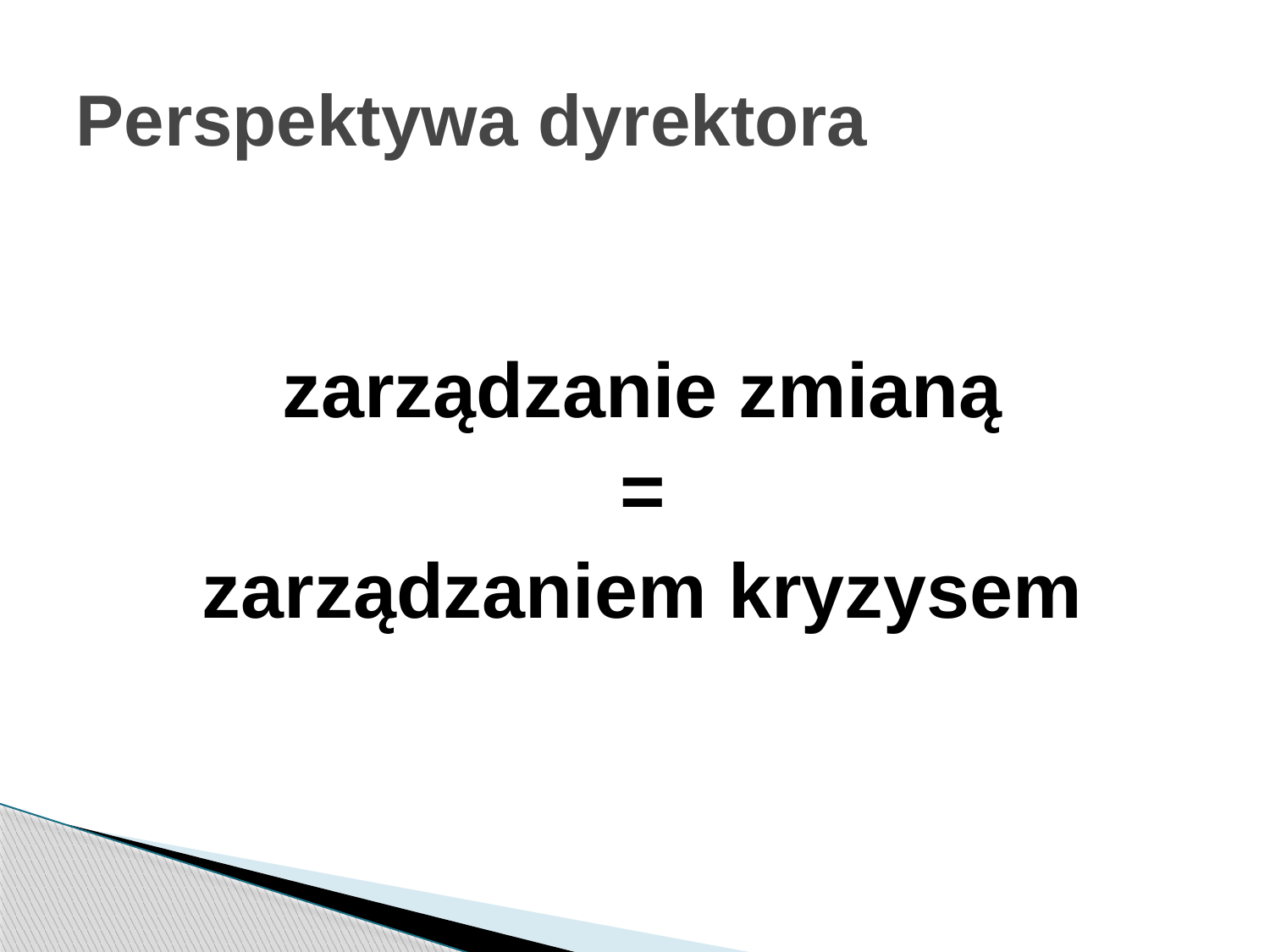

# Perspektywa dyrektora

zarządzanie zmianą
=
zarządzaniem kryzysem